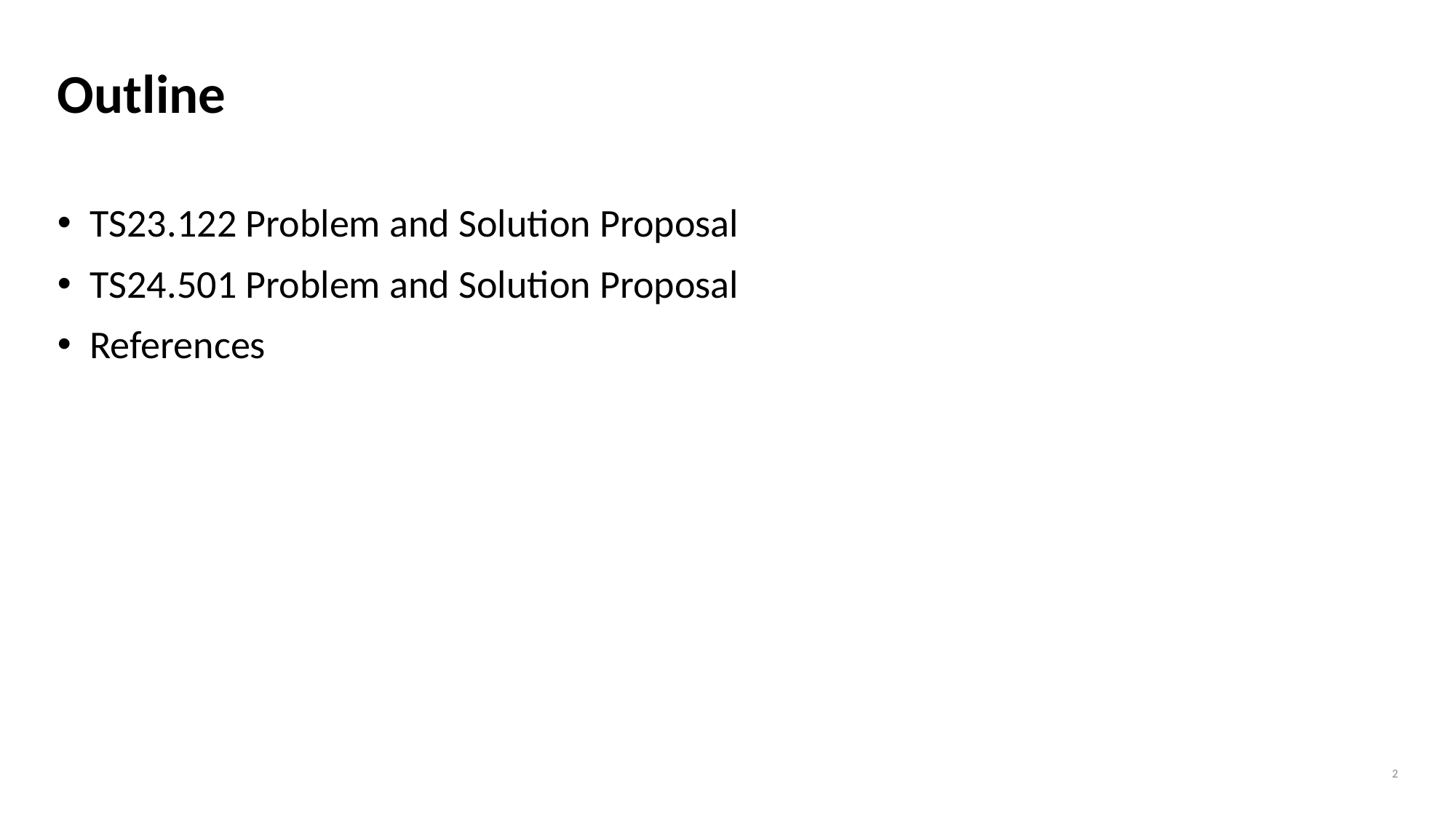

# Outline
TS23.122 Problem and Solution Proposal
TS24.501 Problem and Solution Proposal
References
2